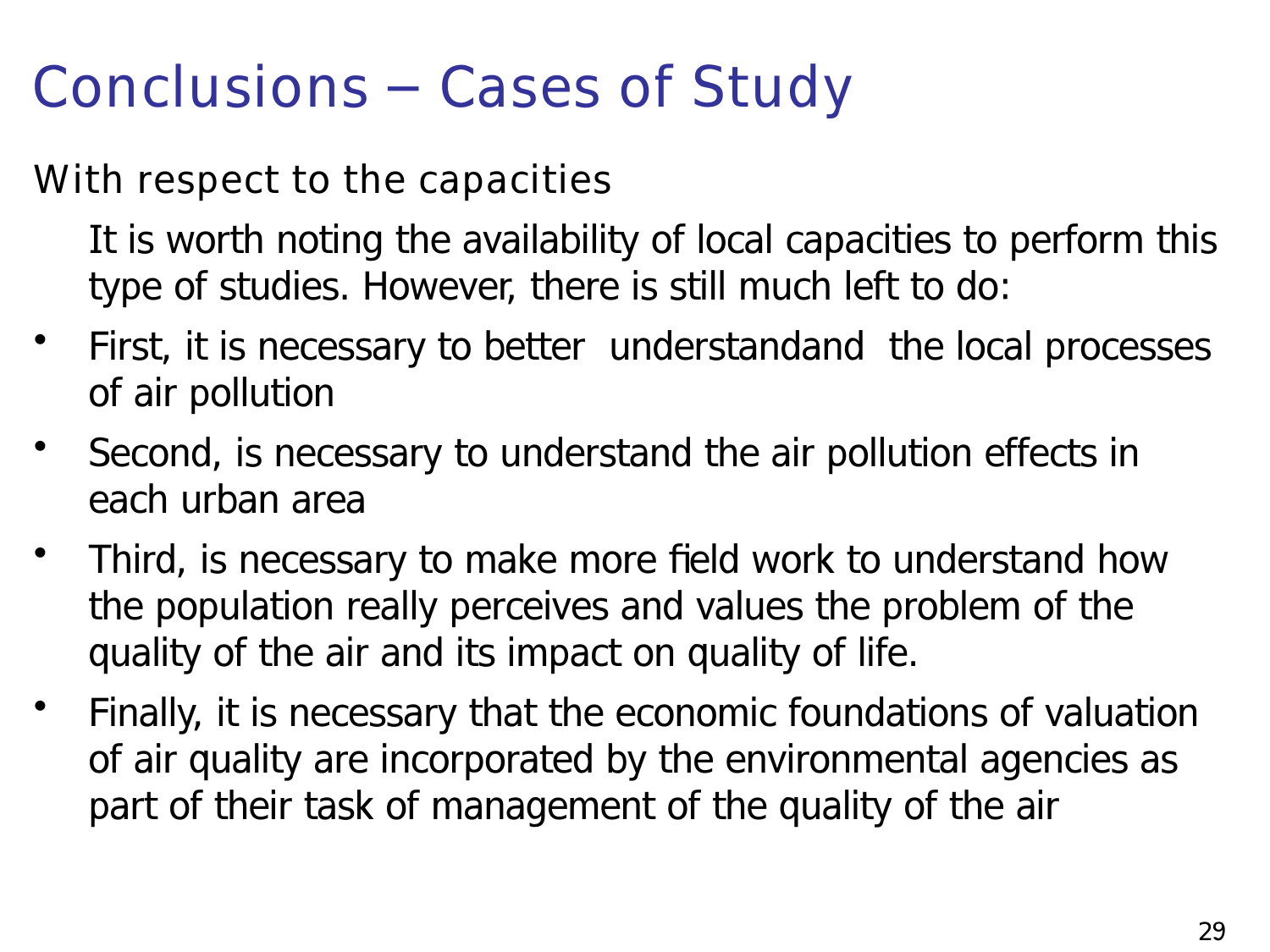

# Conclusions – Cases of Study
With respect to the capacities
	It is worth noting the availability of local capacities to perform this type of studies. However, there is still much left to do:
First, it is necessary to better  understandand  the local processes of air pollution
Second, is necessary to understand the air pollution effects in each urban area
Third, is necessary to make more field work to understand how the population really perceives and values the problem of the quality of the air and its impact on quality of life.
Finally, it is necessary that the economic foundations of valuation of air quality are incorporated by the environmental agencies as part of their task of management of the quality of the air
29